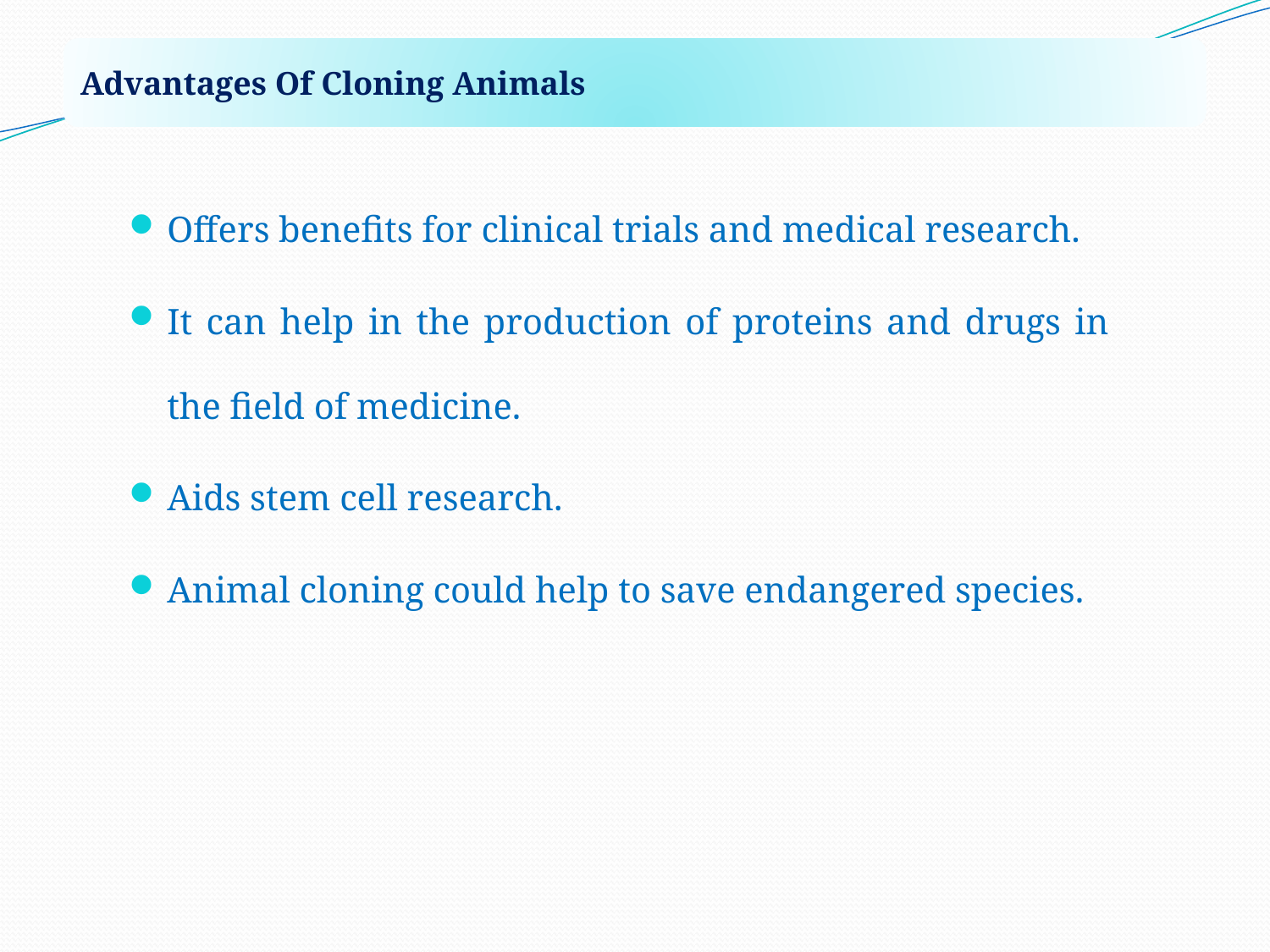

Advantages Of Cloning Animals
Offers benefits for clinical trials and medical research.
It can help in the production of proteins and drugs in the field of medicine.
Aids stem cell research.
Animal cloning could help to save endangered species.